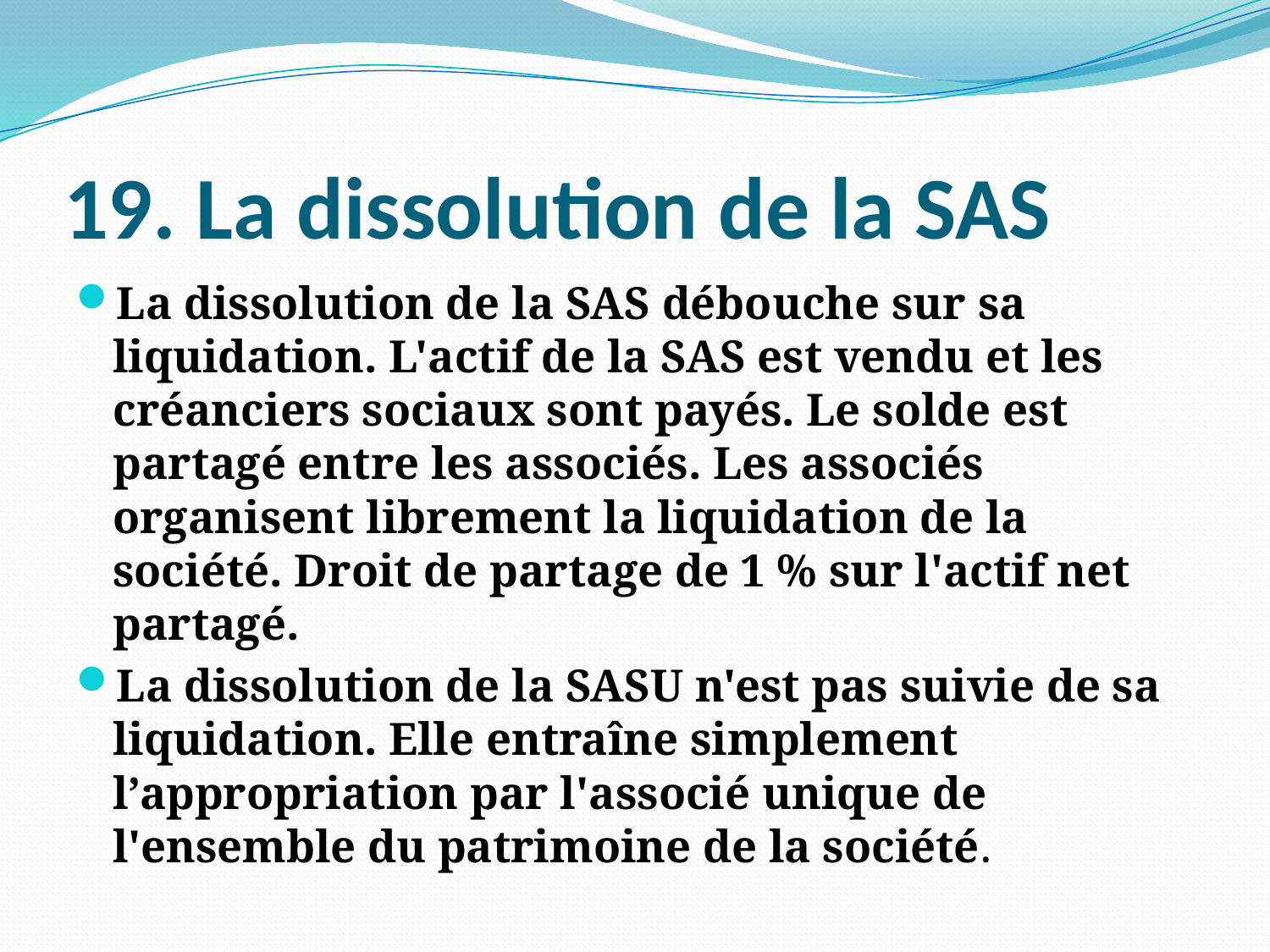

# 19. La dissolution de la SAS
La dissolution de la SAS débouche sur sa liquidation. L'actif de la SAS est vendu et les créanciers sociaux sont payés. Le solde est partagé entre les associés. Les associés organisent librement la liquidation de la société. Droit de partage de 1 % sur l'actif net partagé.
La dissolution de la SASU n'est pas suivie de sa liquidation. Elle entraîne simplement l’appropriation par l'associé unique de l'ensemble du patrimoine de la société.